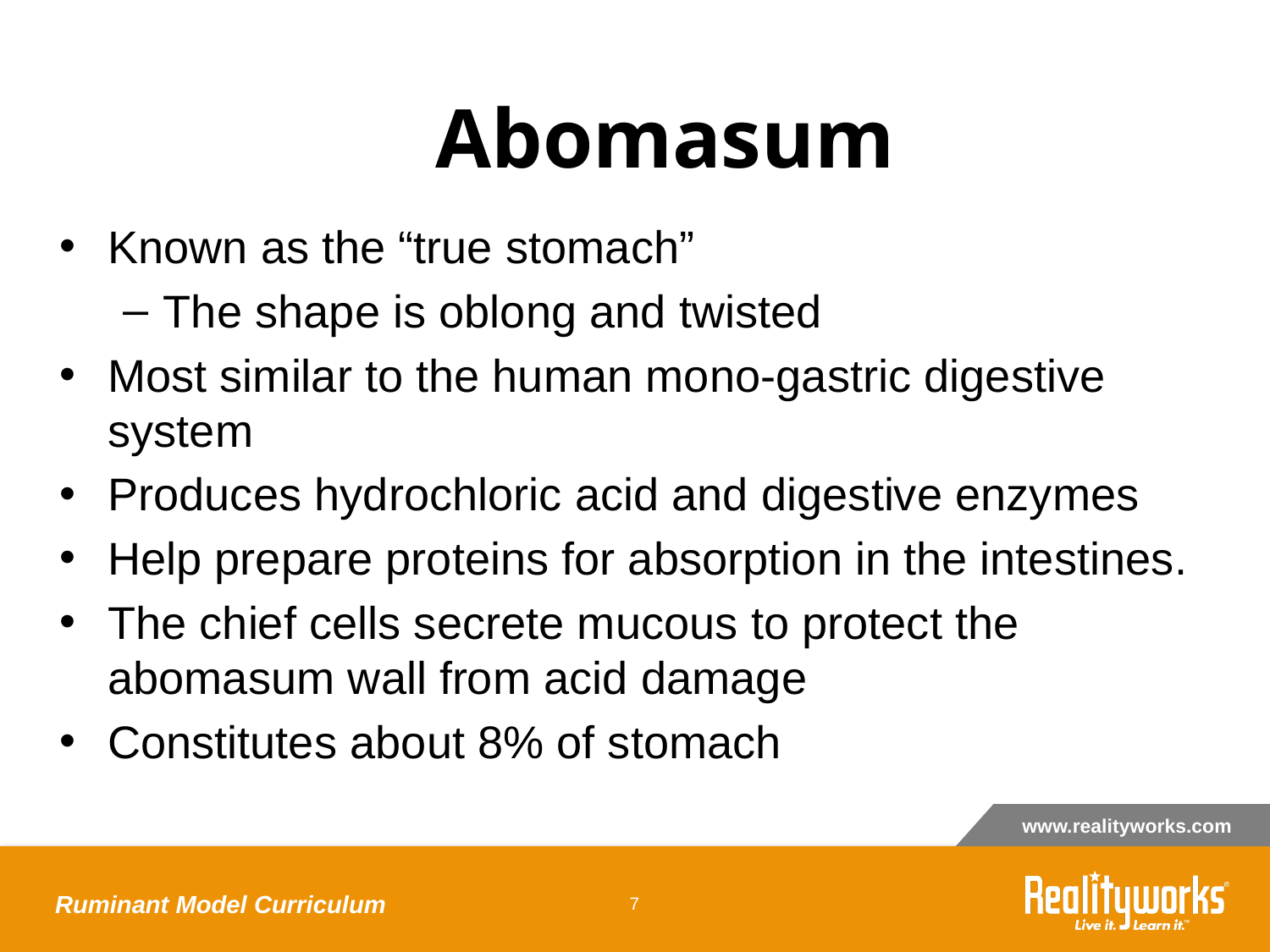

# Abomasum
Known as the “true stomach”
The shape is oblong and twisted
Most similar to the human mono-gastric digestive system
Produces hydrochloric acid and digestive enzymes
Help prepare proteins for absorption in the intestines.
The chief cells secrete mucous to protect the abomasum wall from acid damage
Constitutes about 8% of stomach

Ruminant Model Curriculum
7